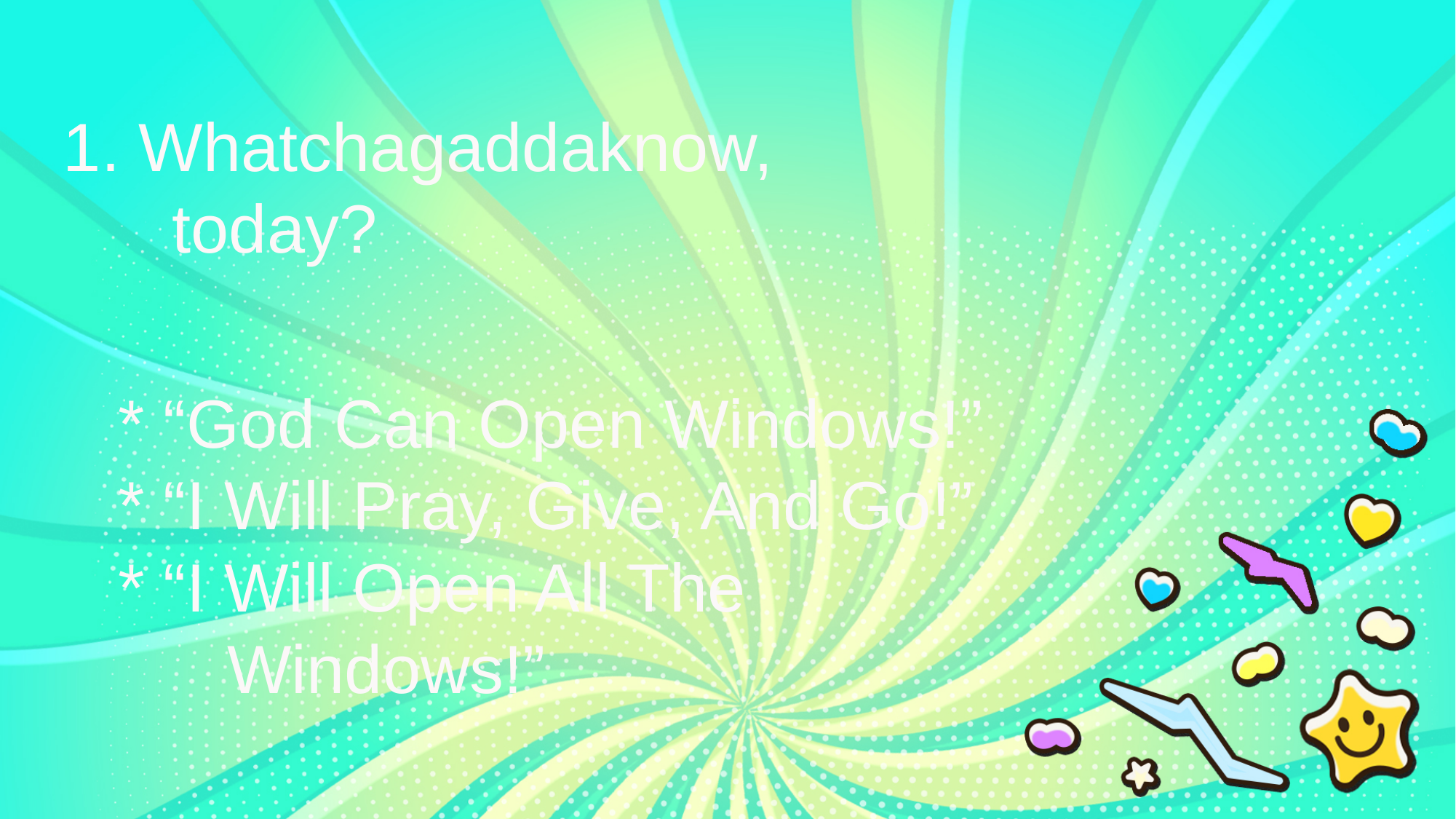

1. Whatchagaddaknow,
	today?
* “God Can Open Windows!”
* “I Will Pray, Give, And Go!”
* “I Will Open All The
	Windows!”